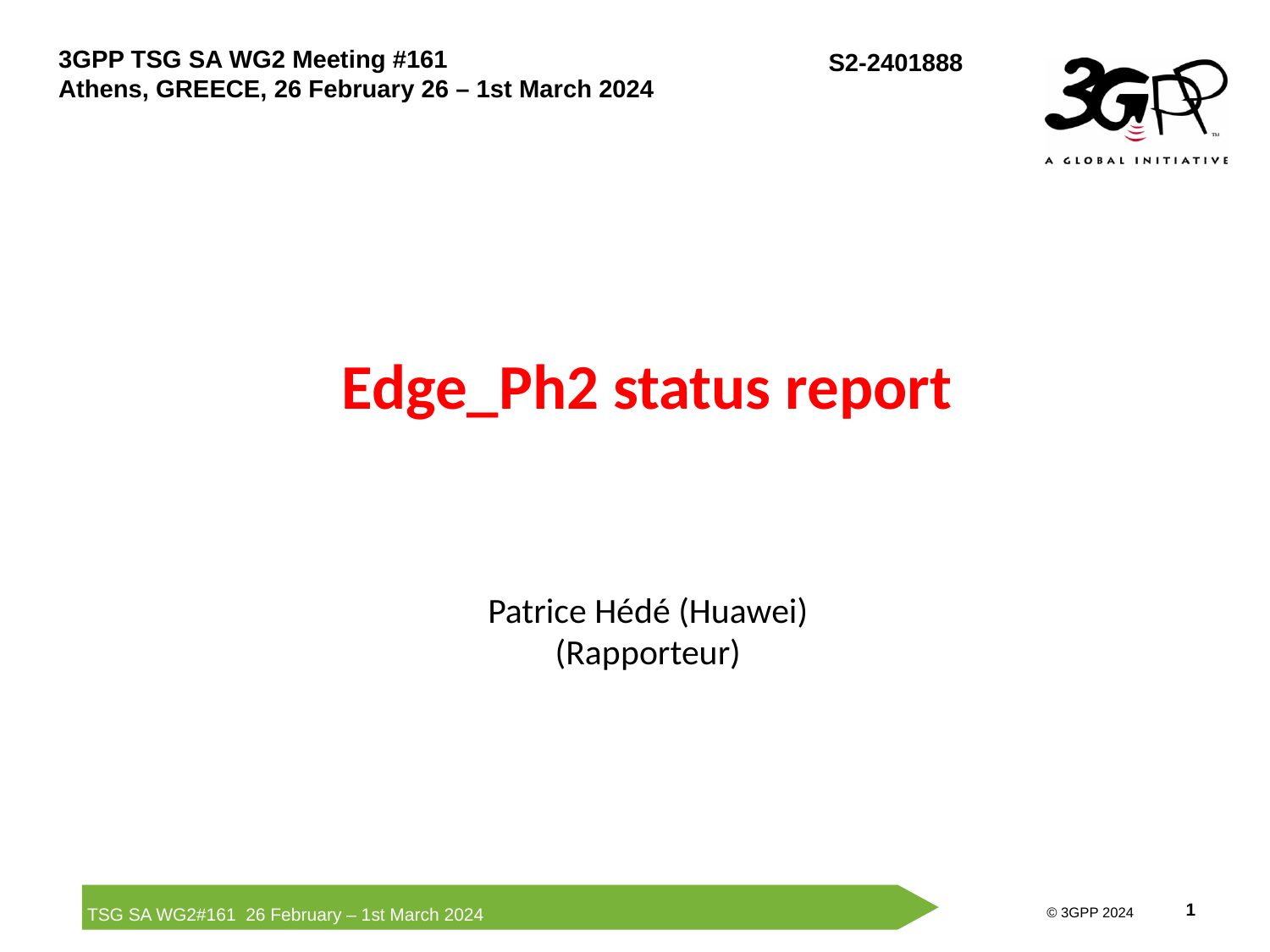

# Edge_Ph2 status report
Patrice Hédé (Huawei)
(Rapporteur)